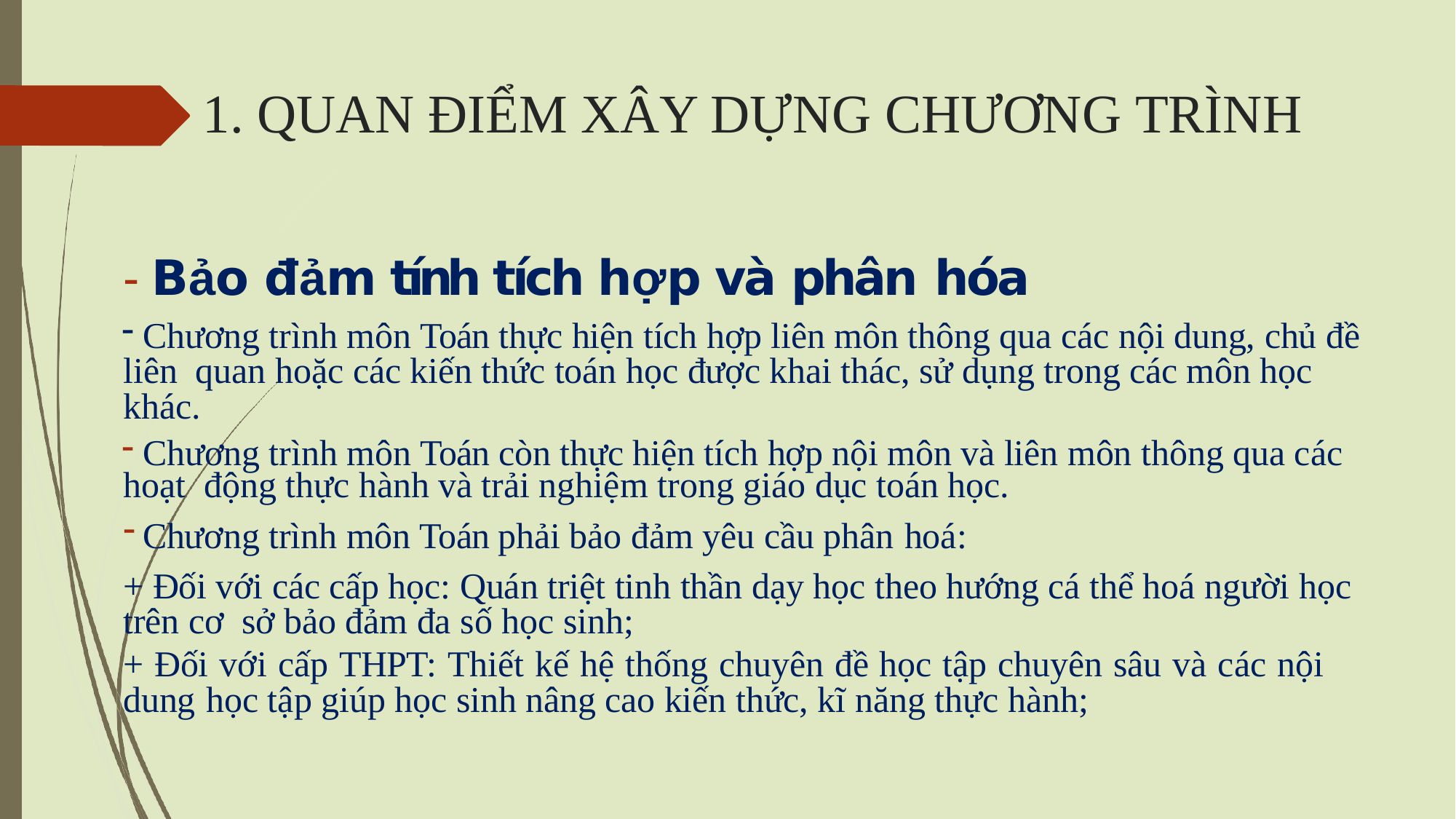

# 1. QUAN ĐIỂM XÂY DỰNG CHƯƠNG TRÌNH

- Bảo đảm tính tích hợp và phân hóa
 Chương trình môn Toán thực hiện tích hợp liên môn thông qua các nội dung, chủ đề liên  quan hoặc các kiến thức toán học được khai thác, sử dụng trong các môn học khác.
 Chương trình môn Toán còn thực hiện tích hợp nội môn và liên môn thông qua các hoạt  động thực hành và trải nghiệm trong giáo dục toán học.
Chương trình môn Toán phải bảo đảm yêu cầu phân hoá:
+ Đối với các cấp học: Quán triệt tinh thần dạy học theo hướng cá thể hoá người học trên cơ  sở bảo đảm đa số học sinh;
+ Đối với cấp THPT: Thiết kế hệ thống chuyên đề học tập chuyên sâu và các nội dung học tập giúp học sinh nâng cao kiến thức, kĩ năng thực hành;